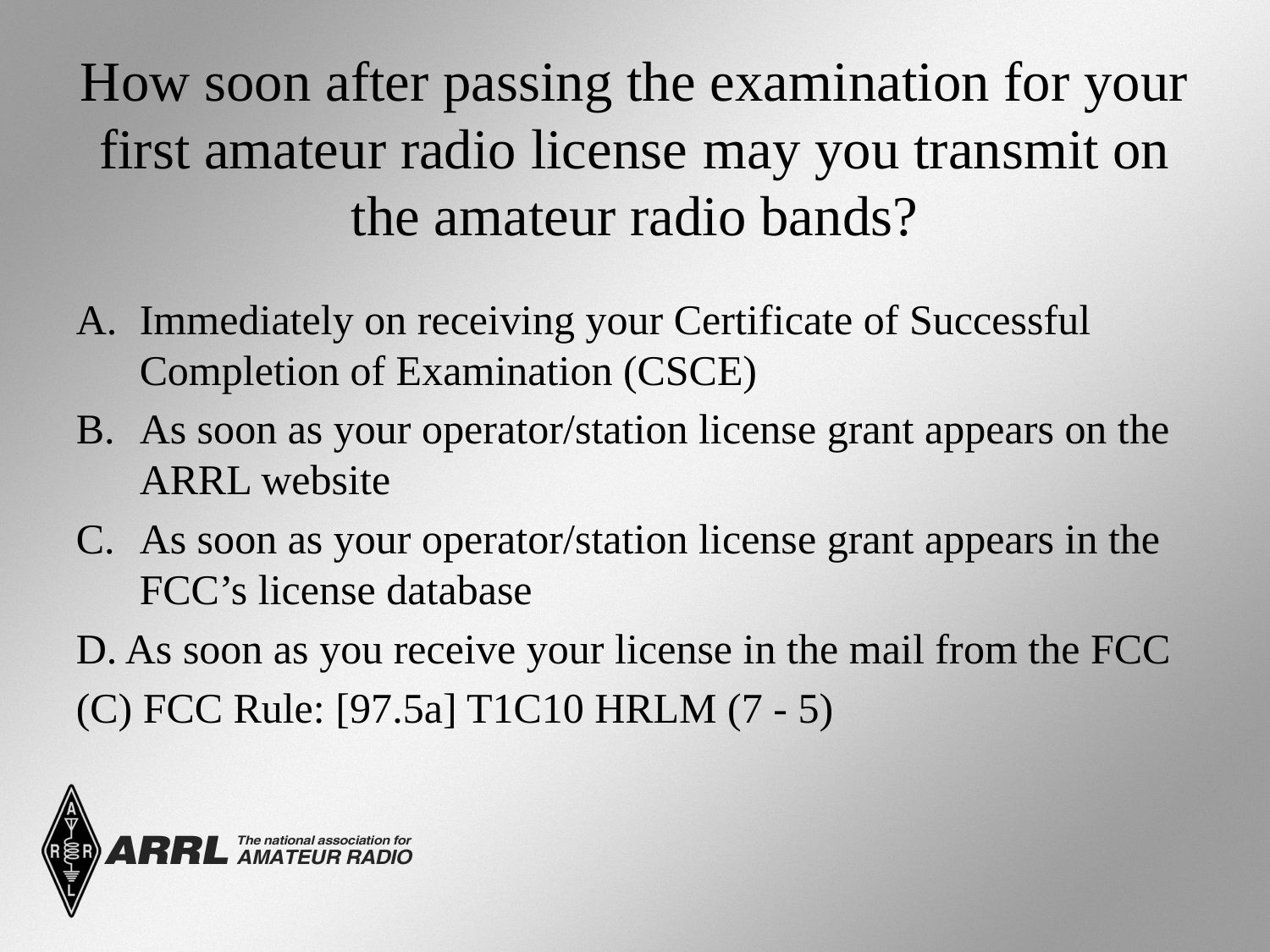

# How soon after passing the examination for your first amateur radio license may you transmit on the amateur radio bands?
Immediately on receiving your Certificate of Successful Completion of Examination (CSCE)
As soon as your operator/station license grant appears on the ARRL website
As soon as your operator/station license grant appears in the FCC’s license database
D. As soon as you receive your license in the mail from the FCC
(C) FCC Rule: [97.5a] T1C10 HRLM (7 - 5)